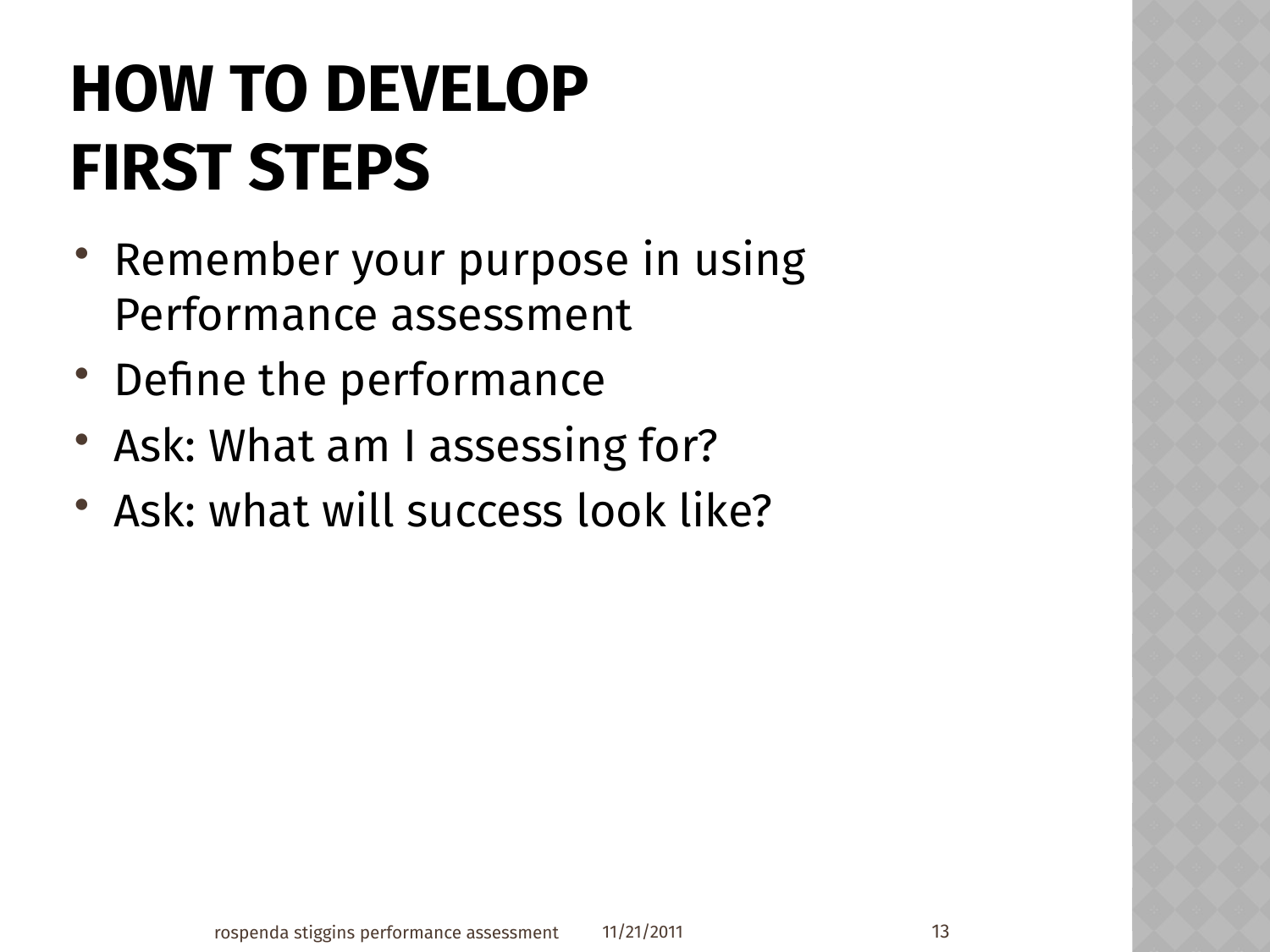

# How to Develop First steps
Remember your purpose in using Performance assessment
Define the performance
Ask: What am I assessing for?
Ask: what will success look like?

13
rospenda stiggins performance assessment
11/21/2011